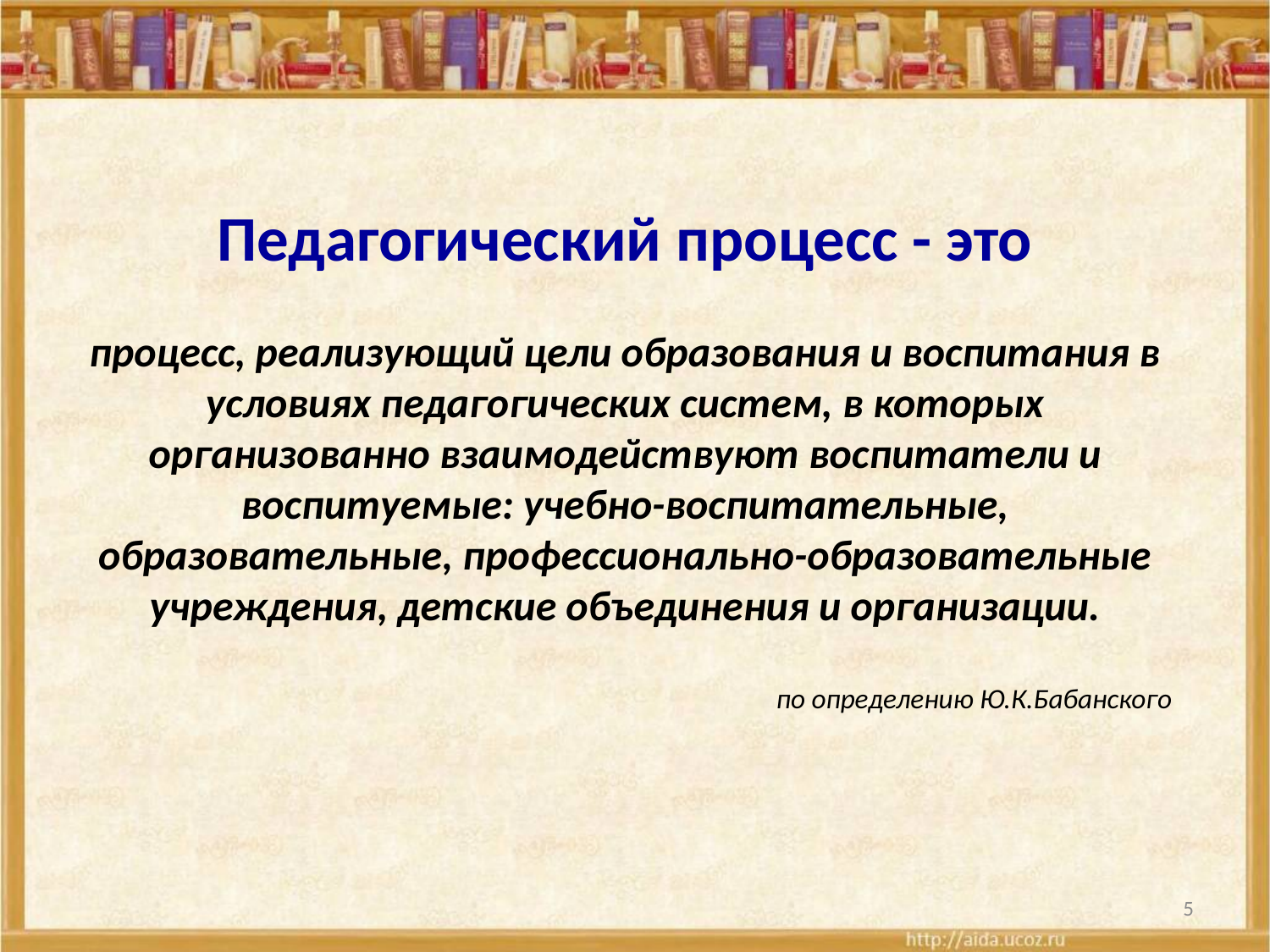

Педагогический процесс - это

процесс, реализующий цели образования и воспитания в условиях педагогических систем, в которых организованно взаимодействуют воспитатели и воспитуемые: учебно-воспитательные, образовательные, профессионально-образовательные учреждения, детские объединения и организации.

по определению Ю.К.Бабанского
5